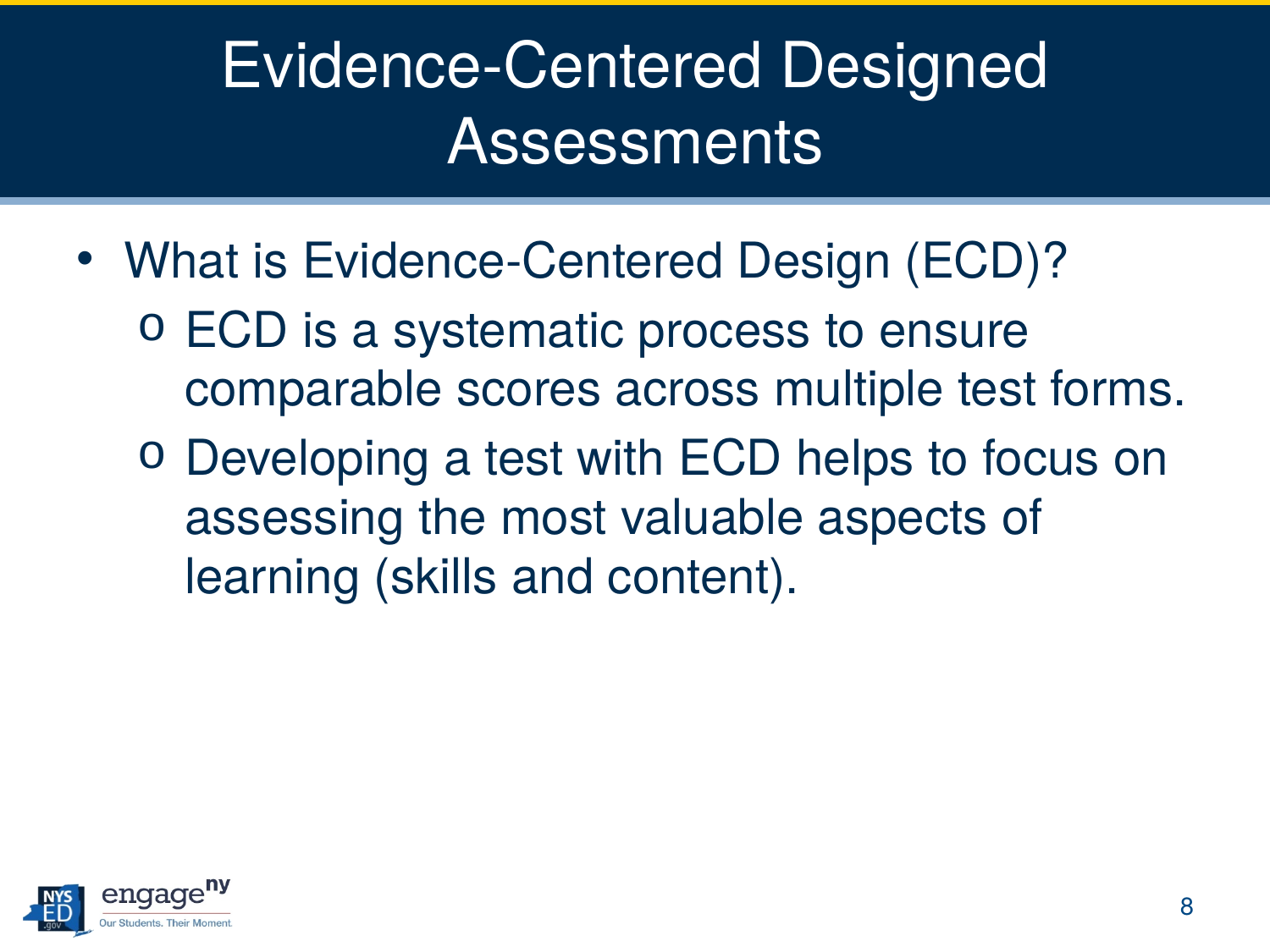

# Evidence-Centered Designed Assessments
What is Evidence-Centered Design (ECD)?
ECD is a systematic process to ensure comparable scores across multiple test forms.
Developing a test with ECD helps to focus on assessing the most valuable aspects of learning (skills and content).

8